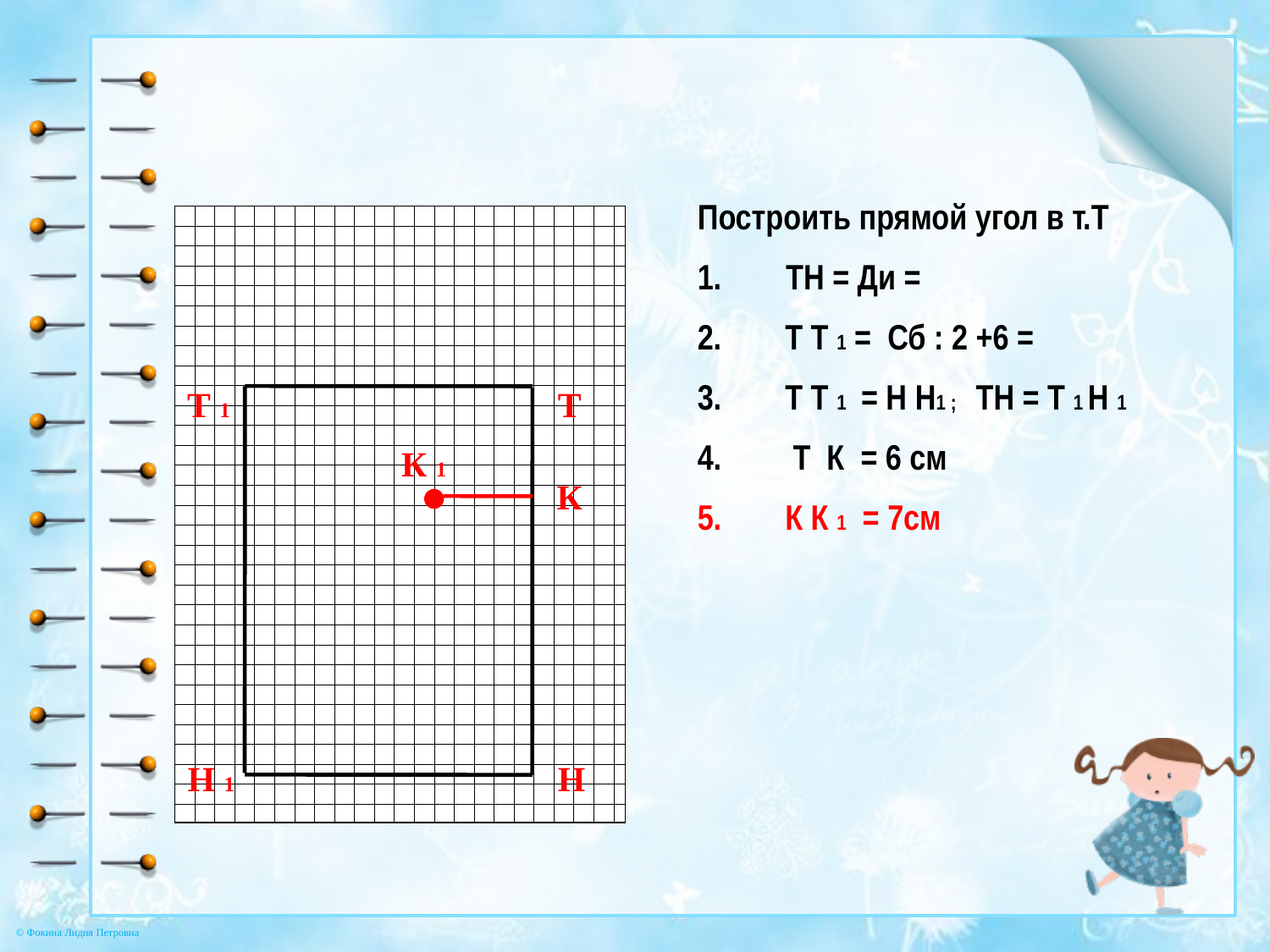

Построить прямой угол в т.Т
1.        ТН = Ди =
   Т Т 1 =  Сб : 2 +6 =
   Т Т 1   = Н Н1 ;    ТН = Т 1 Н 1
    Т  К  = 6 см
   К К 1  = 7см

Т 1
Т
К 1
К

Н 1
Н